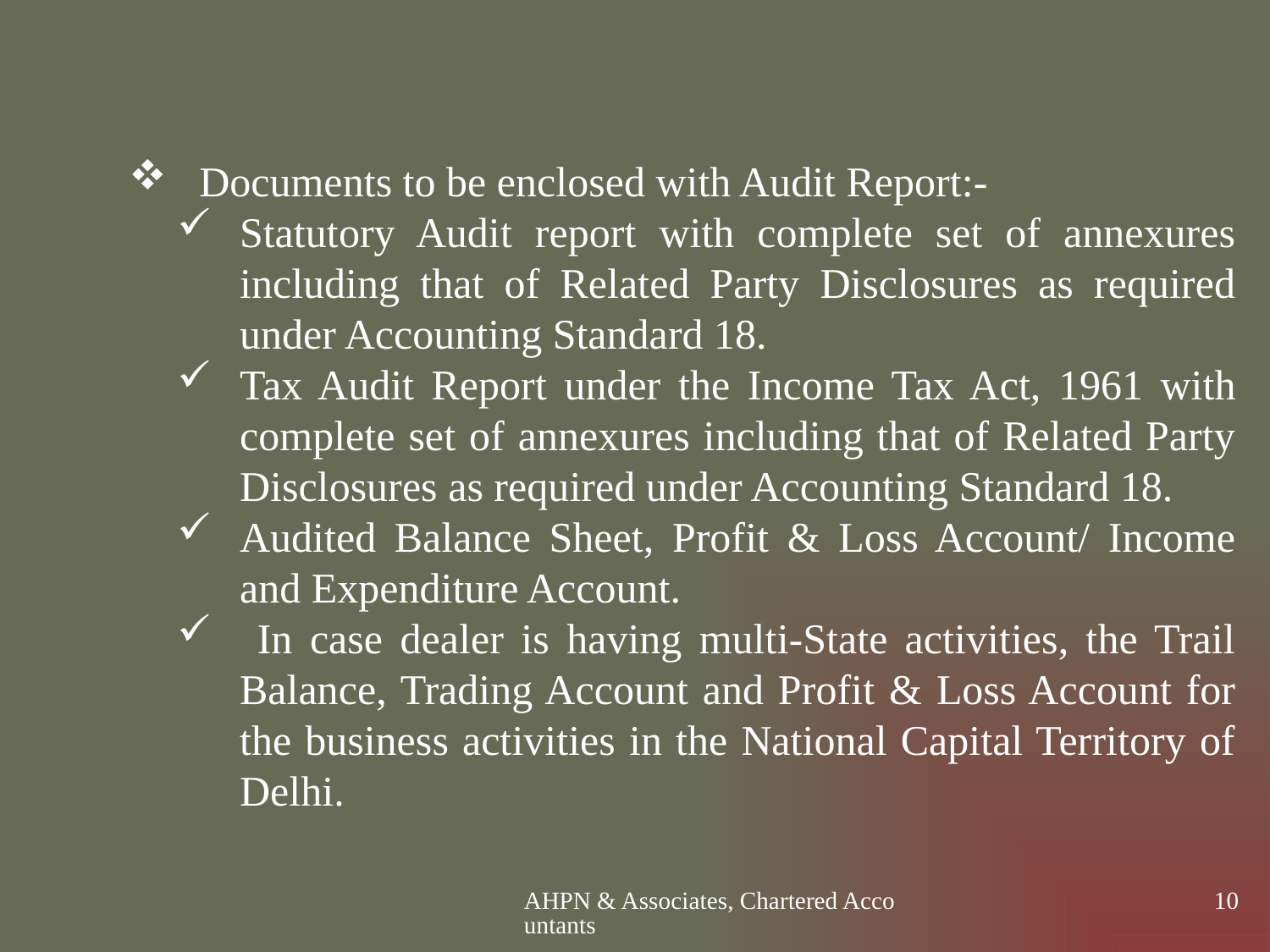

Documents to be enclosed with Audit Report:-
Statutory Audit report with complete set of annexures including that of Related Party Disclosures as required under Accounting Standard 18.
Tax Audit Report under the Income Tax Act, 1961 with complete set of annexures including that of Related Party Disclosures as required under Accounting Standard 18.
Audited Balance Sheet, Profit & Loss Account/ Income and Expenditure Account.
 In case dealer is having multi-State activities, the Trail Balance, Trading Account and Profit & Loss Account for the business activities in the National Capital Territory of Delhi.

AHPN & Associates, Chartered Accountants
10